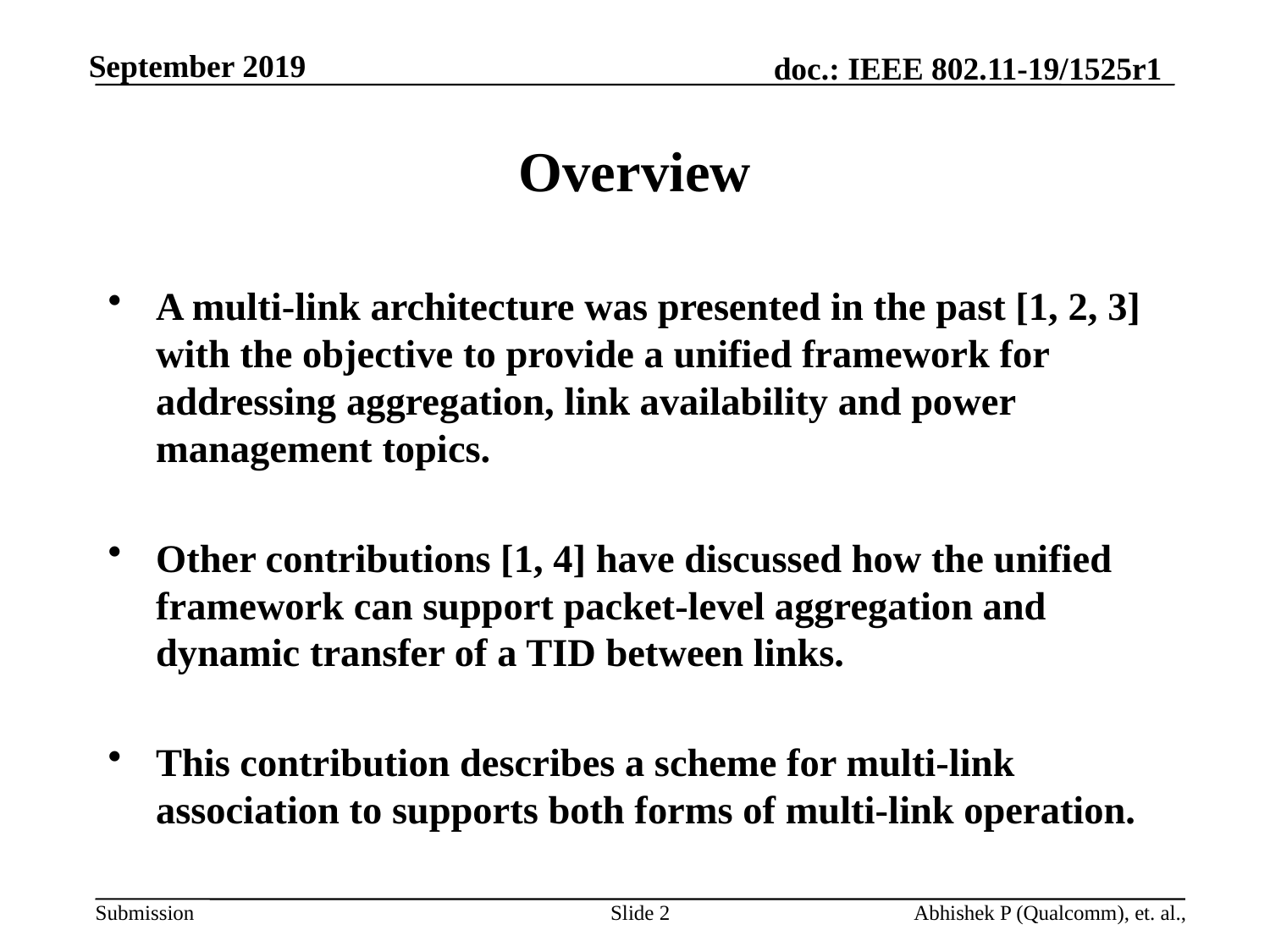

# Overview
A multi-link architecture was presented in the past [1, 2, 3] with the objective to provide a unified framework for addressing aggregation, link availability and power management topics.

Other contributions [1, 4] have discussed how the unified framework can support packet-level aggregation and dynamic transfer of a TID between links.

This contribution describes a scheme for multi-link association to supports both forms of multi-link operation.
Slide 2
Abhishek P (Qualcomm), et. al.,